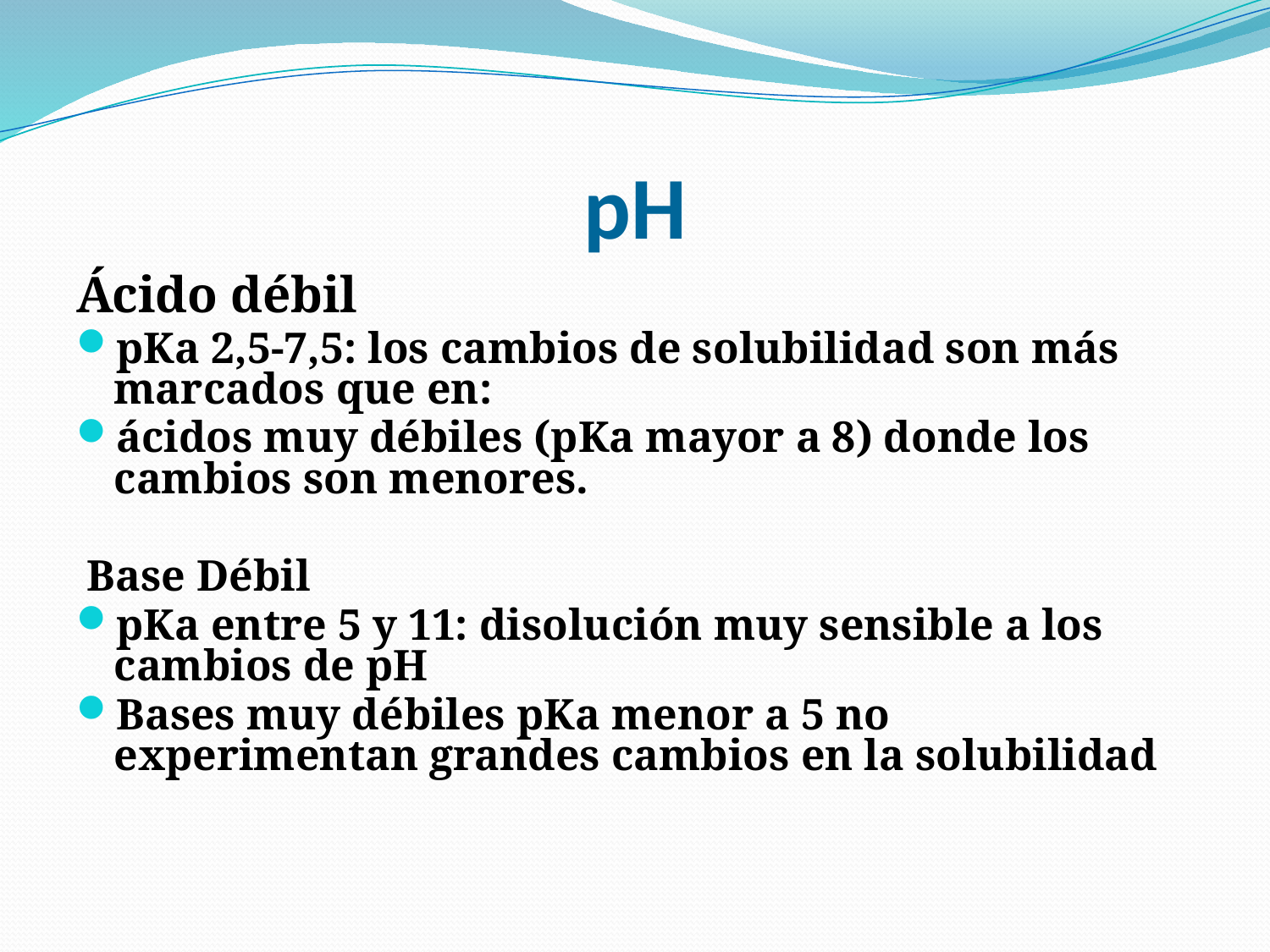

# pH
Ácido débil
pKa 2,5-7,5: los cambios de solubilidad son más marcados que en:
ácidos muy débiles (pKa mayor a 8) donde los cambios son menores.

 Base Débil
pKa entre 5 y 11: disolución muy sensible a los cambios de pH
Bases muy débiles pKa menor a 5 no experimentan grandes cambios en la solubilidad